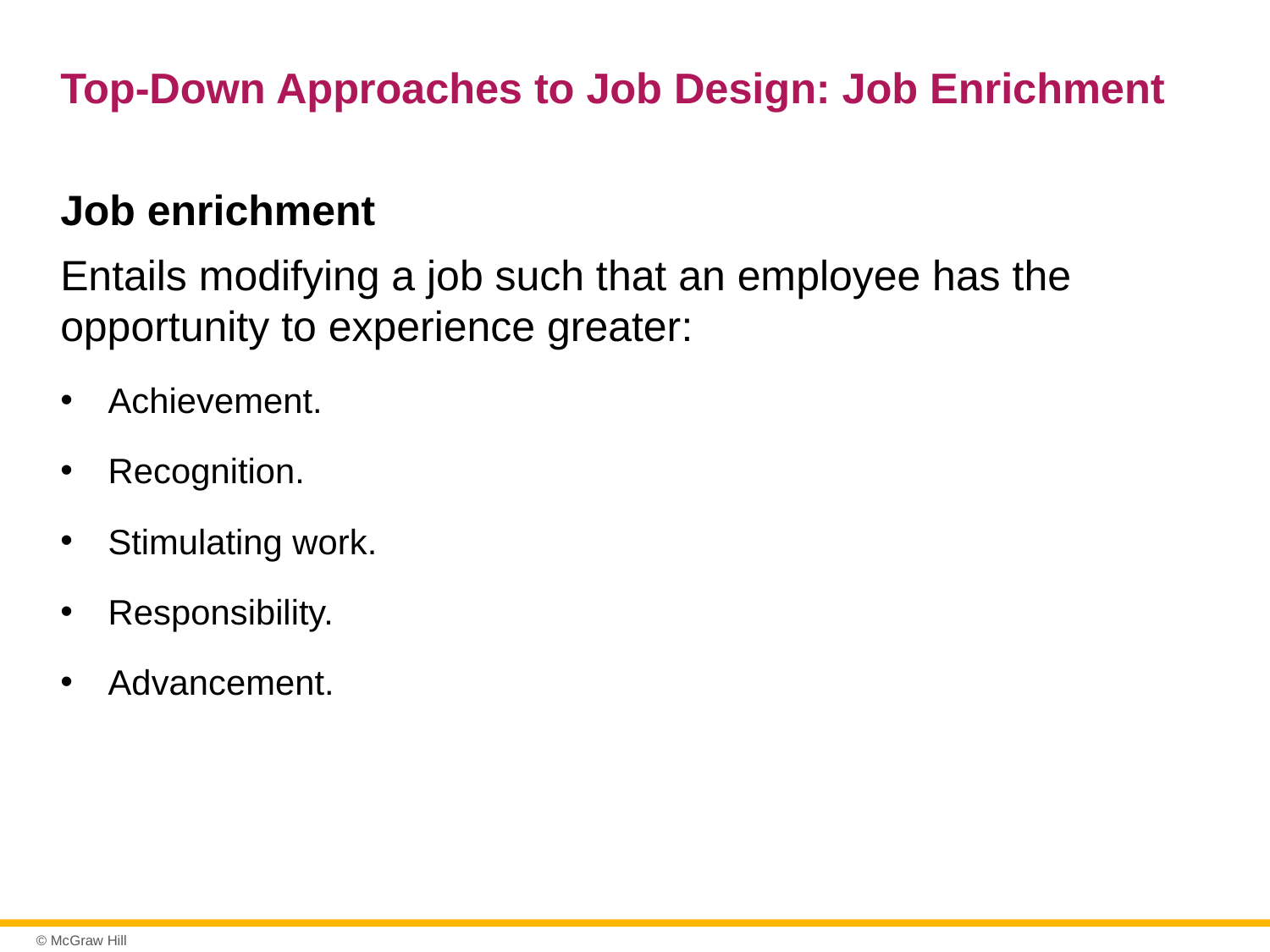

# Top-Down Approaches to Job Design: Job Enrichment
Job enrichment
Entails modifying a job such that an employee has the opportunity to experience greater:
Achievement.
Recognition.
Stimulating work.
Responsibility.
Advancement.